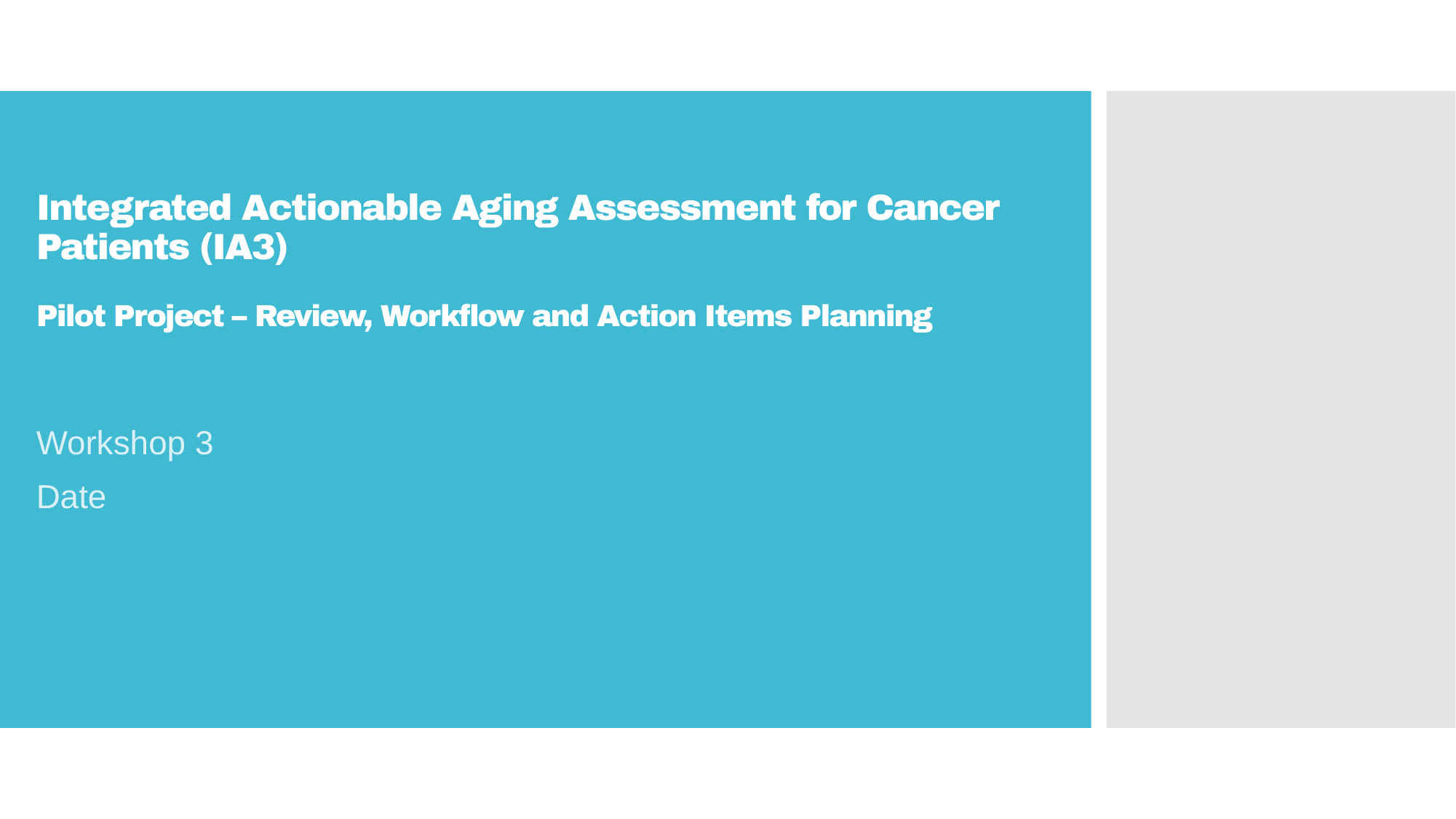

# Integrated Actionable Aging Assessment for Cancer Patients (IA3) Pilot Project – Review, Workflow and Action Items Planning
Workshop 3
Date